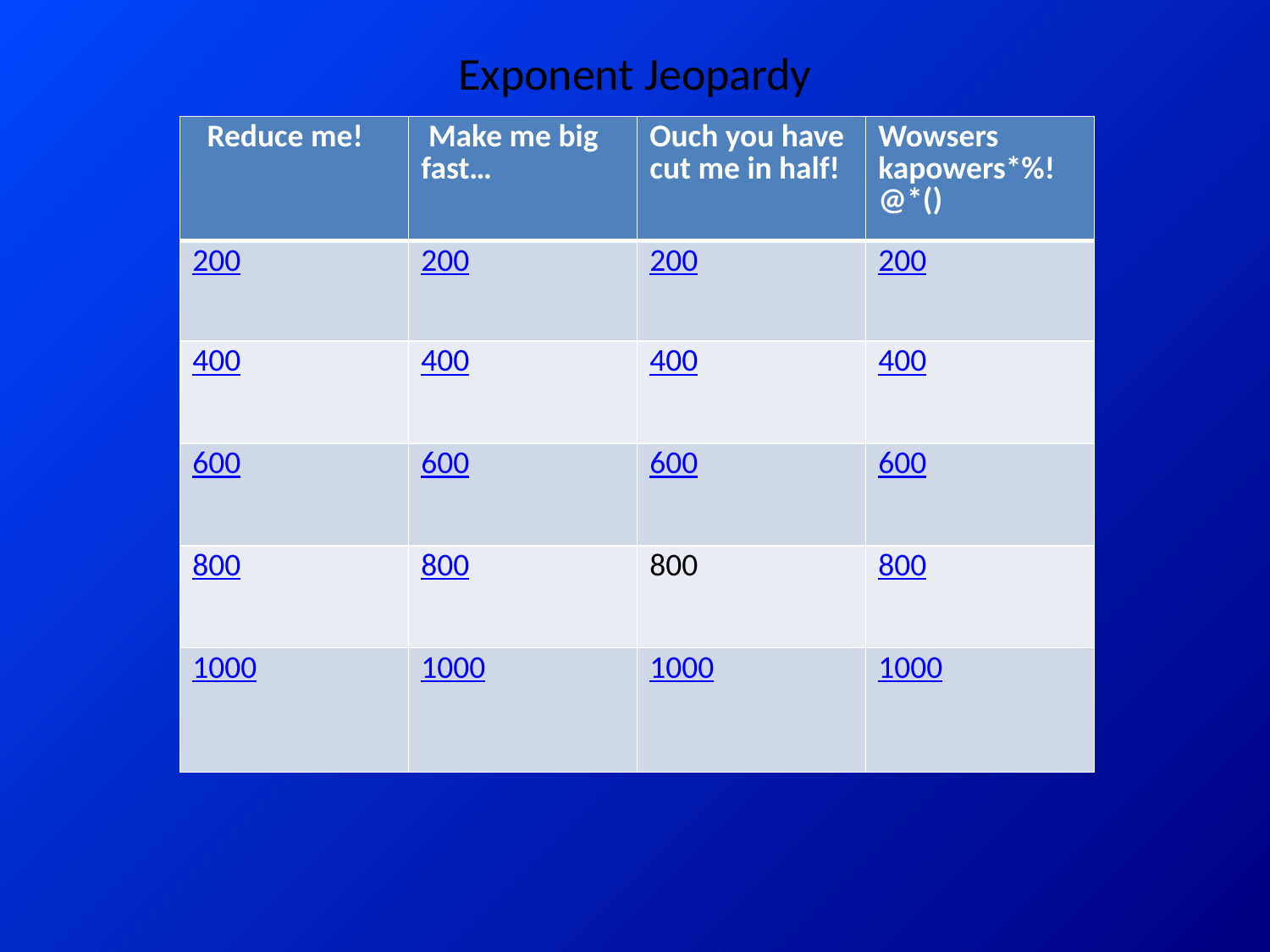

# Exponent Jeopardy
| Reduce me! | Make me big fast… | Ouch you have cut me in half! | Wowsers kapowers\*%!@\*() |
| --- | --- | --- | --- |
| 200 | 200 | 200 | 200 |
| 400 | 400 | 400 | 400 |
| 600 | 600 | 600 | 600 |
| 800 | 800 | 800 | 800 |
| 1000 | 1000 | 1000 | 1000 |